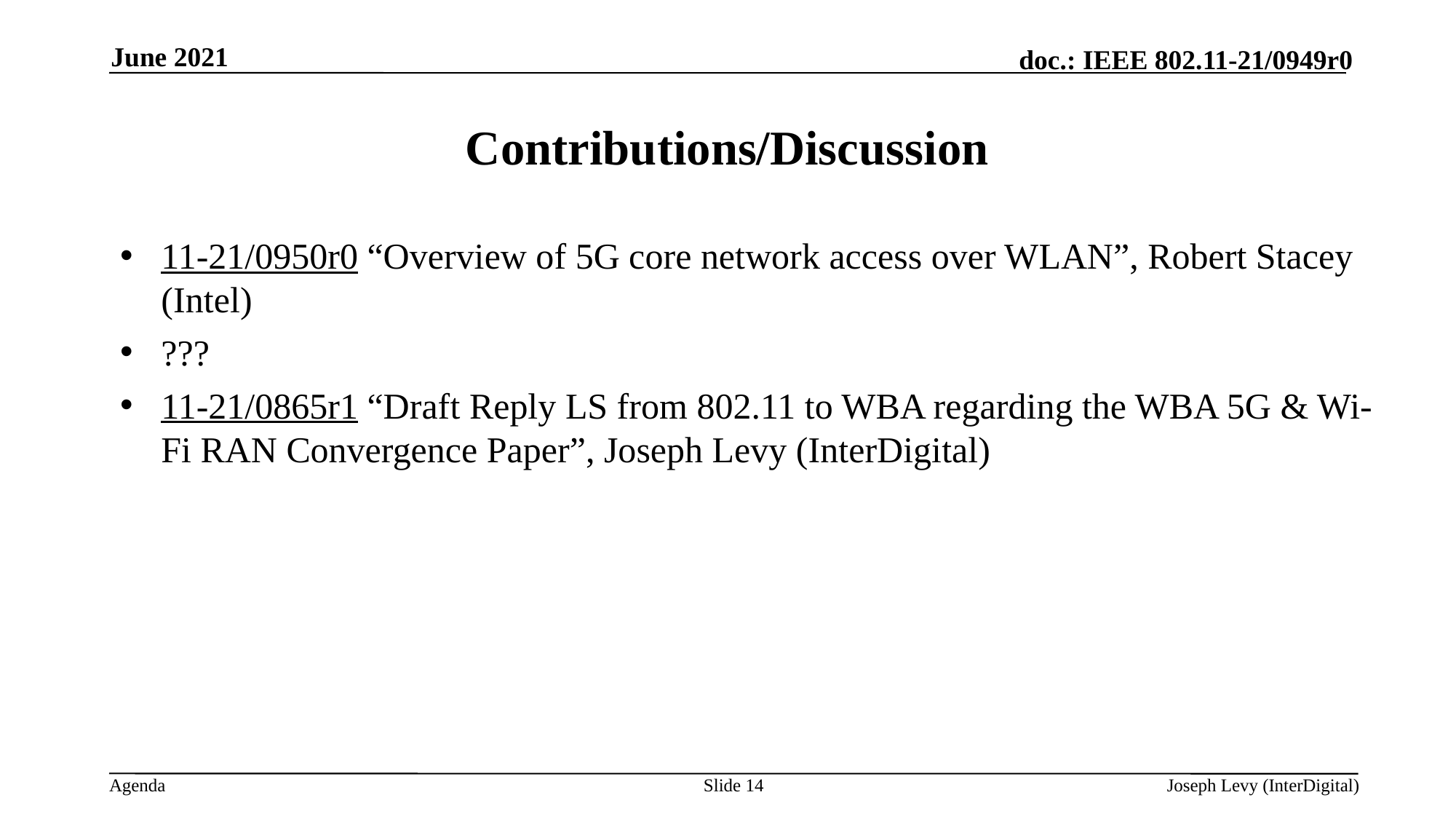

June 2021
# Contributions/Discussion
11-21/0950r0 “Overview of 5G core network access over WLAN”, Robert Stacey (Intel)
???
11-21/0865r1 “Draft Reply LS from 802.11 to WBA regarding the WBA 5G & Wi-Fi RAN Convergence Paper”, Joseph Levy (InterDigital)
Slide 14
Joseph Levy (InterDigital)